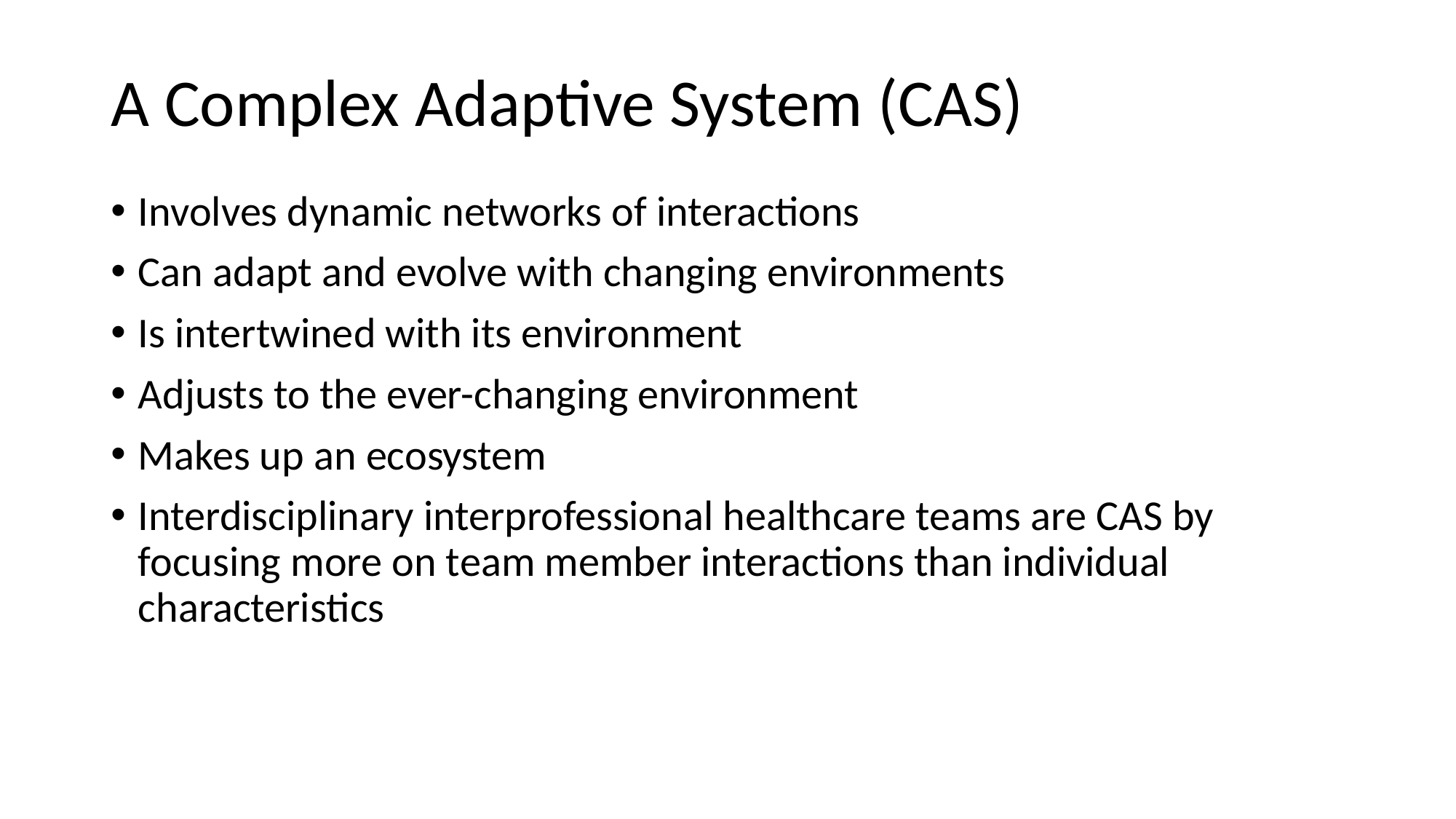

# A Complex Adaptive System (CAS)
Involves dynamic networks of interactions
Can adapt and evolve with changing environments
Is intertwined with its environment
Adjusts to the ever-changing environment
Makes up an ecosystem
Interdisciplinary interprofessional healthcare teams are CAS by focusing more on team member interactions than individual characteristics